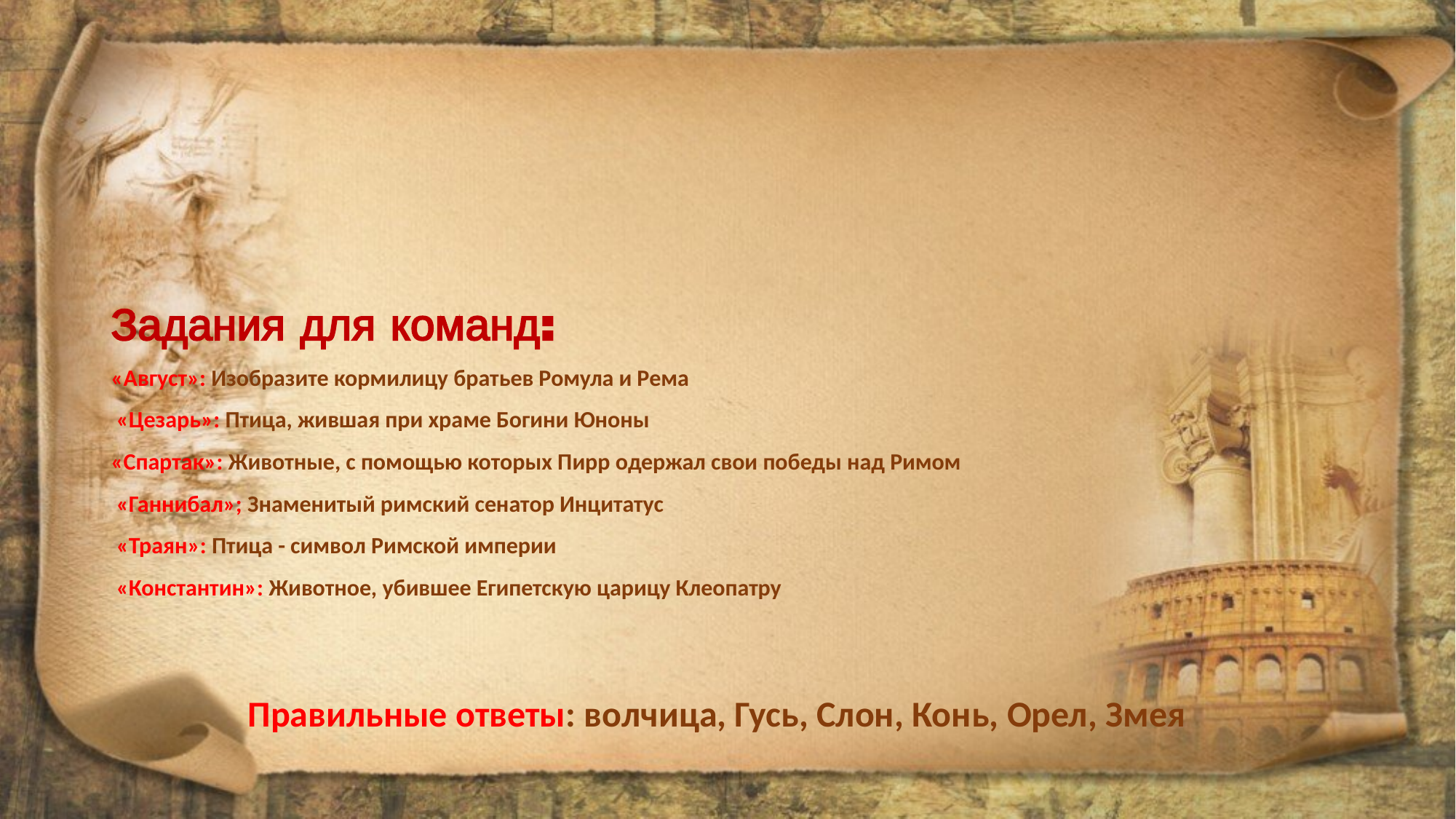

# Задания для команд: «Август»: Изобразите кормилицу братьев Ромула и Рема «Цезарь»: Птица, жившая при храме Богини Юноны «Спартак»: Животные, с помощью которых Пирр одержал свои победы над Римом «Ганнибал»; Знаменитый римский сенатор Инцитатус «Траян»: Птица - символ Римской империи «Константин»: Животное, убившее Египетскую царицу Клеопатру
Правильные ответы: волчица, Гусь, Слон, Конь, Орел, Змея